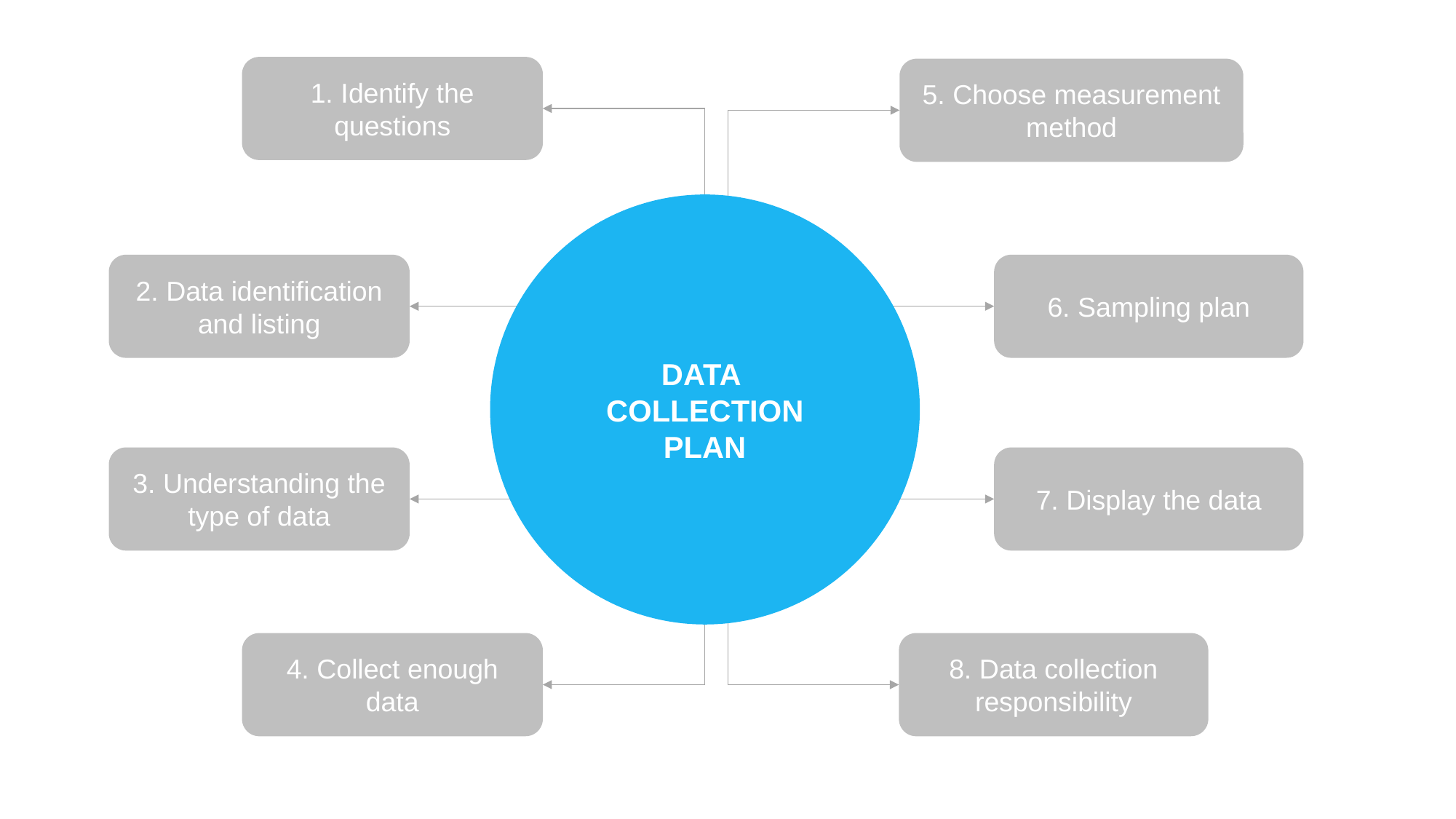

1. Identify the questions
5. Choose measurement method
DATA
COLLECTION PLAN
2. Data identification and listing
6. Sampling plan
3. Understanding the type of data
7. Display the data
4. Collect enough data
8. Data collection responsibility